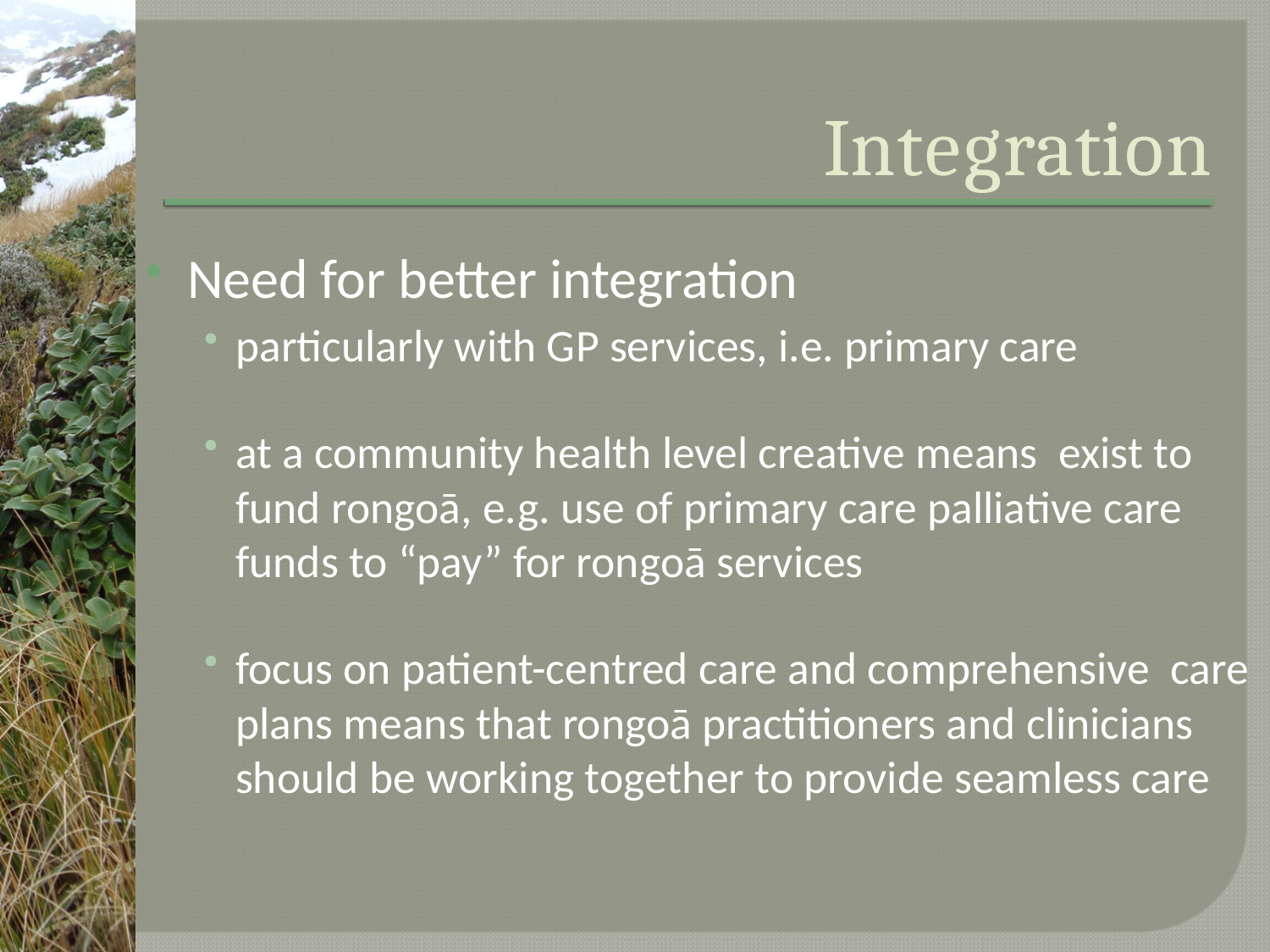

# Integration
Need for better integration
particularly with GP services, i.e. primary care

at a community health level creative means  exist to fund rongoā, e.g. use of primary care palliative care funds to “pay” for rongoā services

focus on patient-centred care and comprehensive  care plans means that rongoā practitioners and clinicians should be working together to provide seamless care